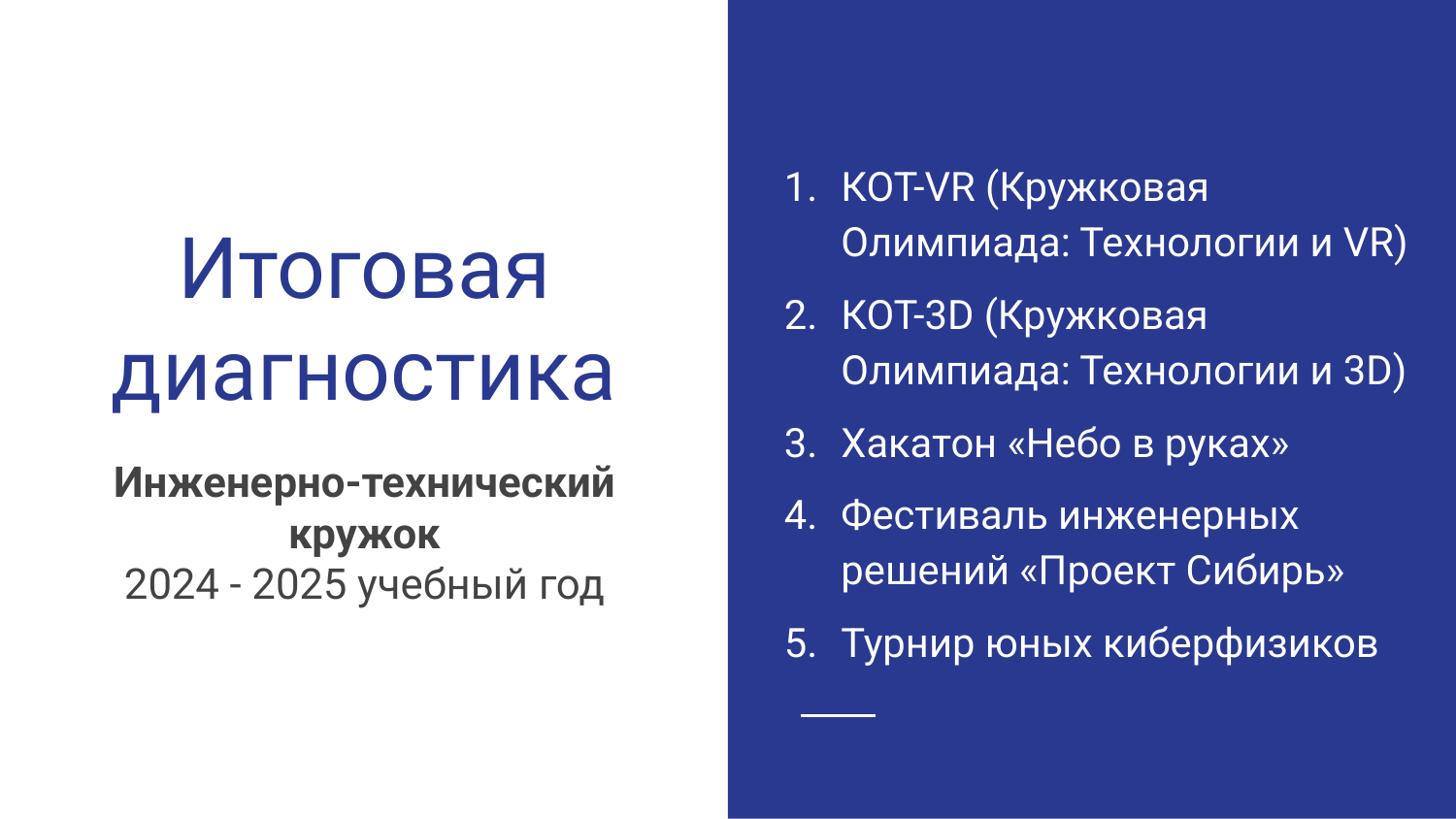

КОТ-VR (Кружковая Олимпиада: Технологии и VR)
КОТ-3D (Кружковая Олимпиада: Технологии и 3D)
Хакатон «Небо в руках»
Фестиваль инженерных решений «Проект Сибирь»
Турнир юных киберфизиков
# Итоговая диагностика
Инженерно-технический кружок
2024 - 2025 учебный год